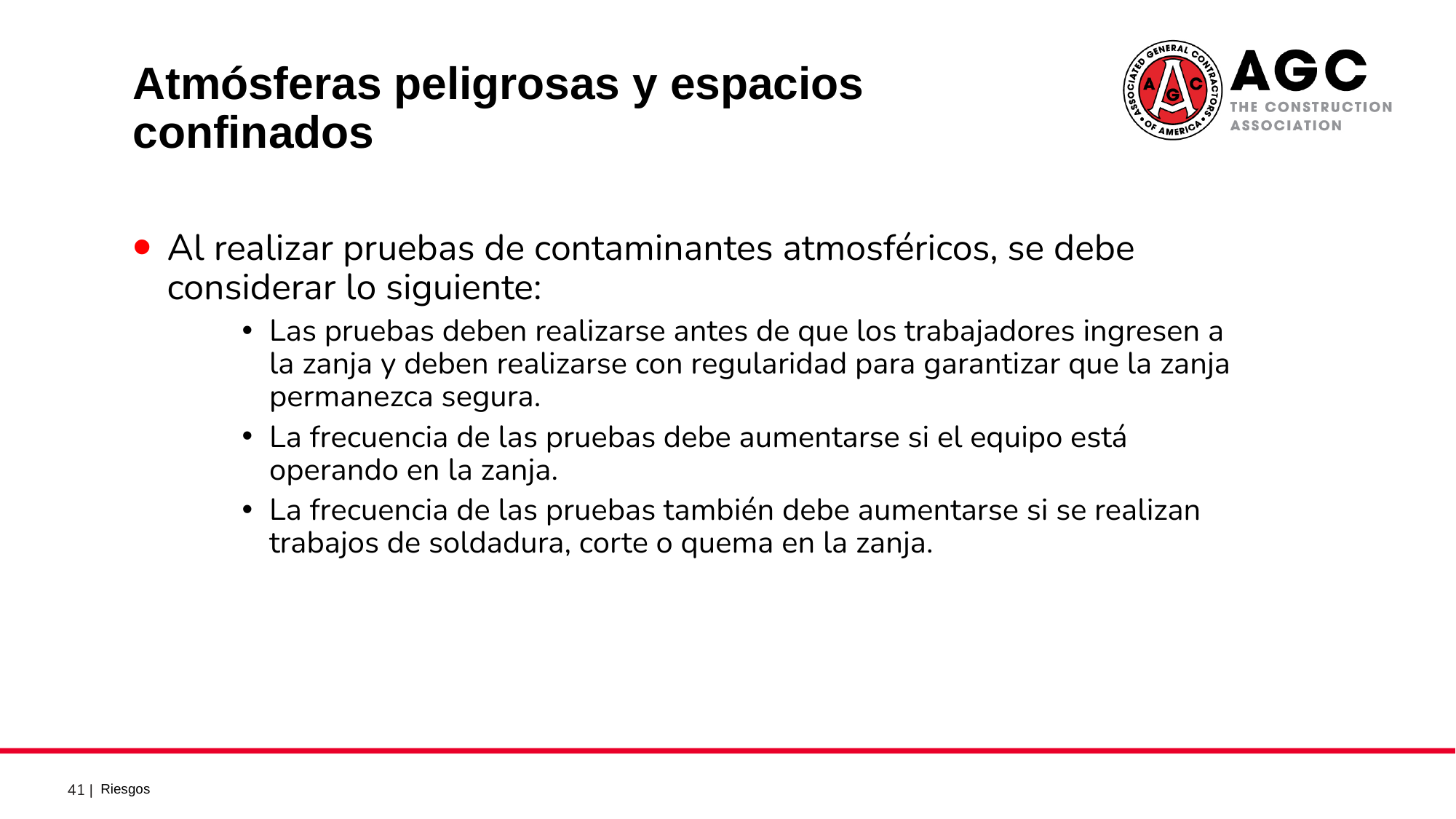

Atmósferas peligrosas y espacios confinados
Al realizar pruebas de contaminantes atmosféricos, se debe considerar lo siguiente:
Las pruebas deben realizarse antes de que los trabajadores ingresen a
la zanja y deben realizarse con regularidad para garantizar que la zanja permanezca segura.
La frecuencia de las pruebas debe aumentarse si el equipo está operando en la zanja.
La frecuencia de las pruebas también debe aumentarse si se realizan trabajos de soldadura, corte o quema en la zanja.

Riesgos